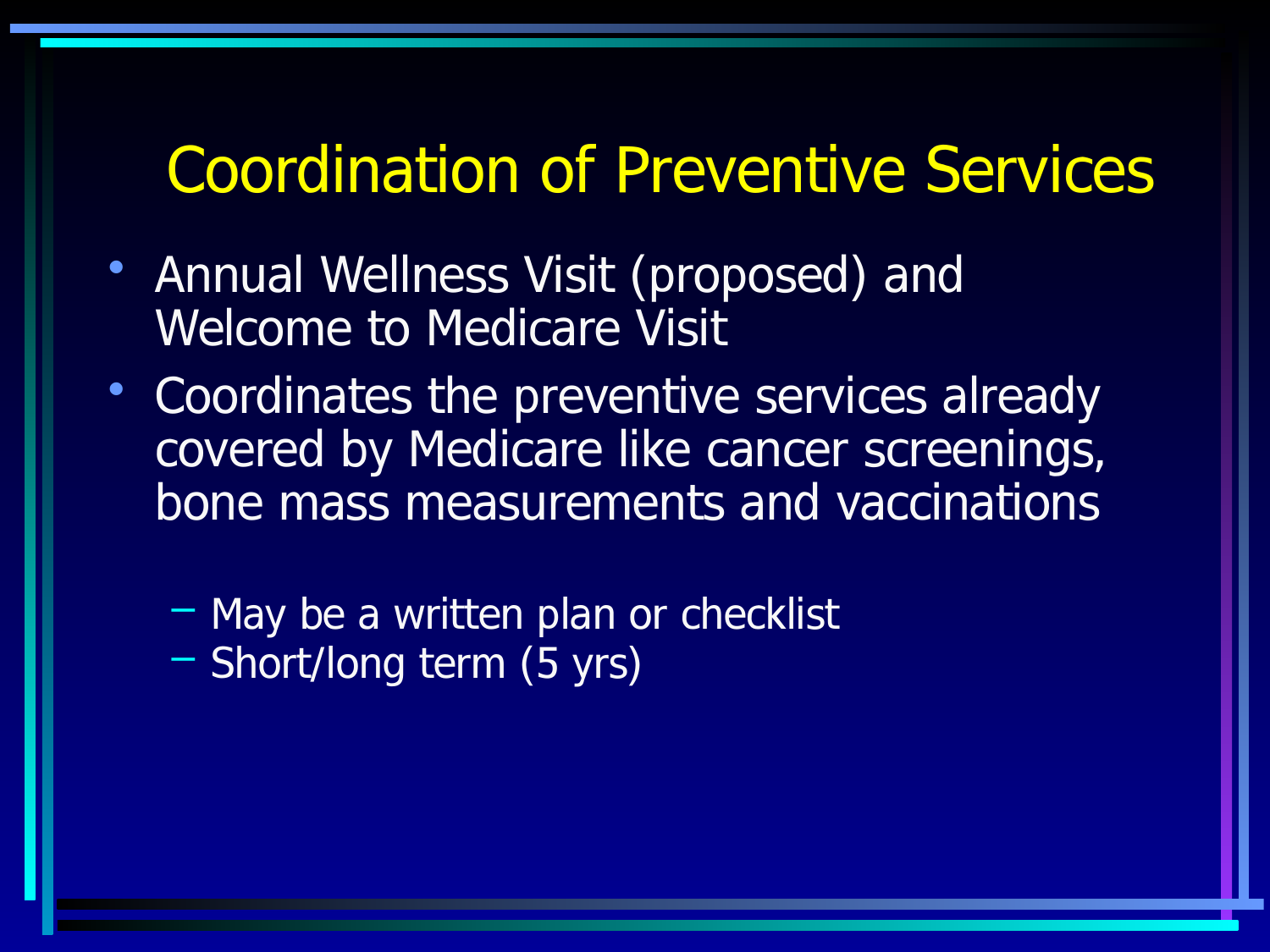

# Coordination of Preventive Services
Annual Wellness Visit (proposed) and Welcome to Medicare Visit
Coordinates the preventive services already covered by Medicare like cancer screenings, bone mass measurements and vaccinations

May be a written plan or checklist
Short/long term (5 yrs)